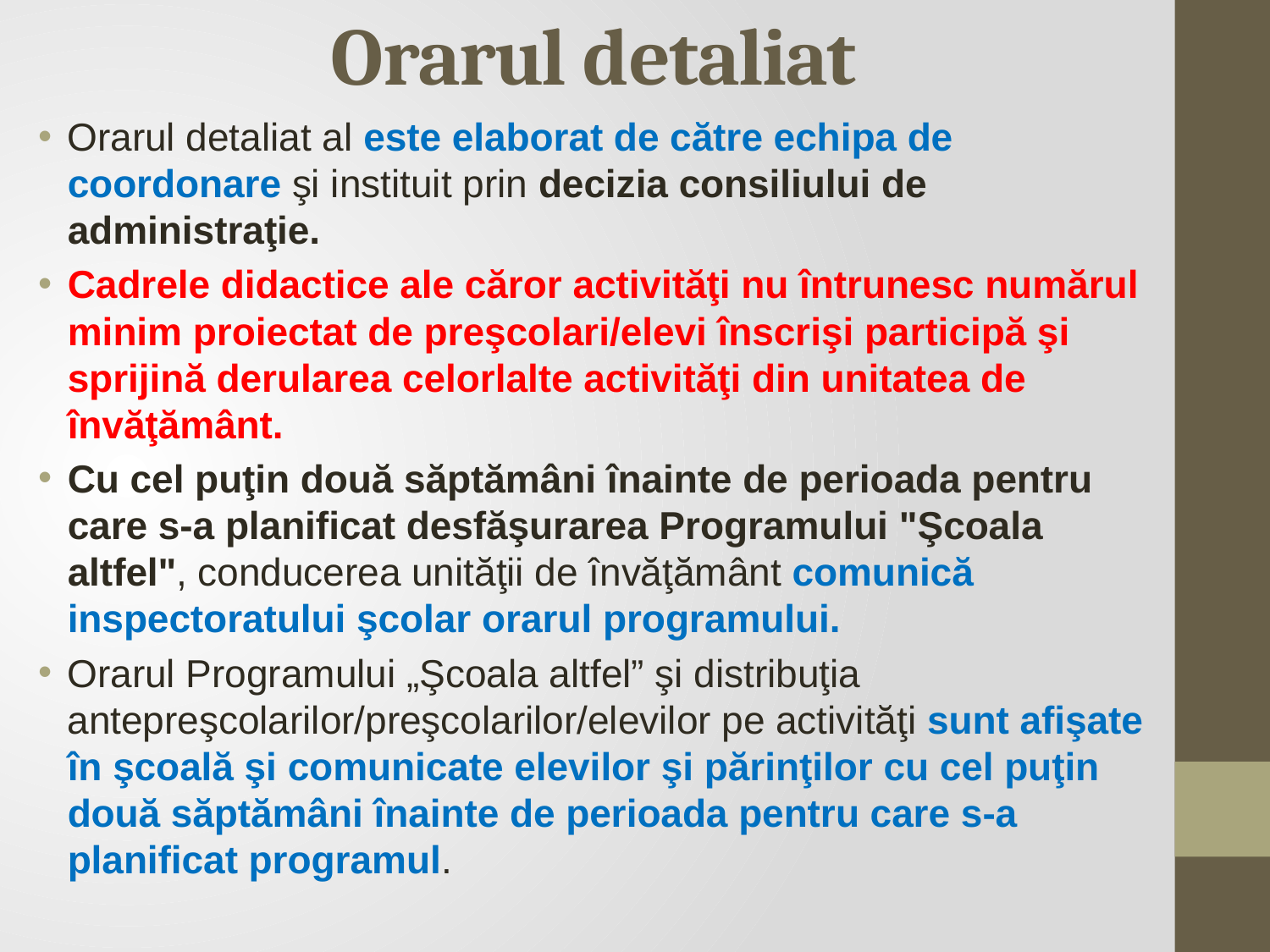

# Orarul detaliat
Orarul detaliat al este elaborat de către echipa de coordonare şi instituit prin decizia consiliului de administraţie.
Cadrele didactice ale căror activităţi nu întrunesc numărul minim proiectat de preşcolari/elevi înscrişi participă şi sprijină derularea celorlalte activităţi din unitatea de învăţământ.
Cu cel puţin două săptămâni înainte de perioada pentru care s-a planificat desfăşurarea Programului "Şcoala altfel", conducerea unităţii de învăţământ comunică inspectoratului şcolar orarul programului.
Orarul Programului „Şcoala altfel” şi distribuţia antepreşcolarilor/preşcolarilor/elevilor pe activităţi sunt afişate în şcoală şi comunicate elevilor şi părinţilor cu cel puţin două săptămâni înainte de perioada pentru care s-a planificat programul.